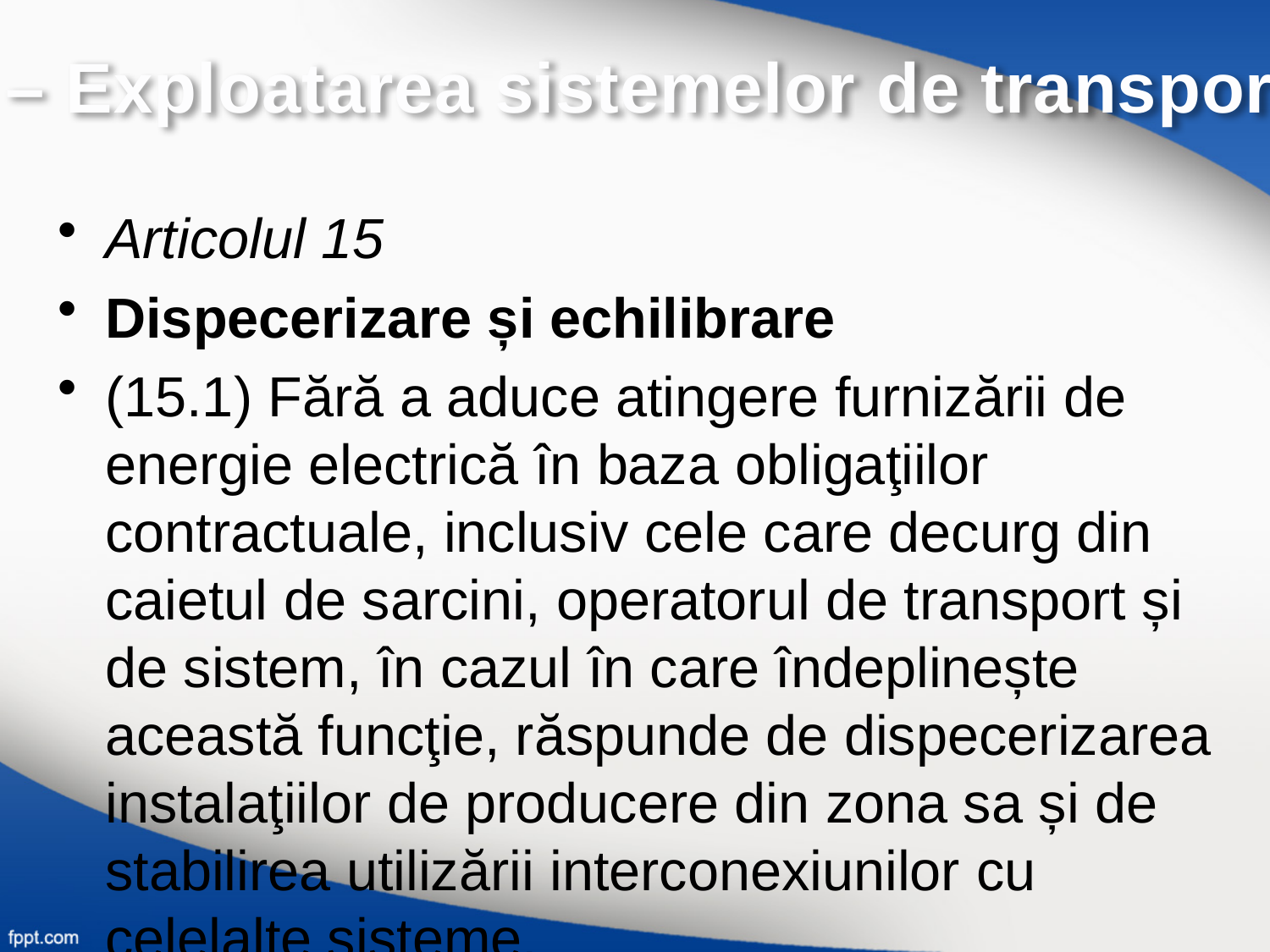

IV – Exploatarea sistemelor de transport
Articolul 15
Dispecerizare și echilibrare
(15.1) Fără a aduce atingere furnizării de energie electrică în baza obligaţiilor contractuale, inclusiv cele care decurg din caietul de sarcini, operatorul de transport și de sistem, în cazul în care îndeplinește această funcţie, răspunde de dispecerizarea instalaţiilor de producere din zona sa și de stabilirea utilizării interconexiunilor cu celelalte sisteme.